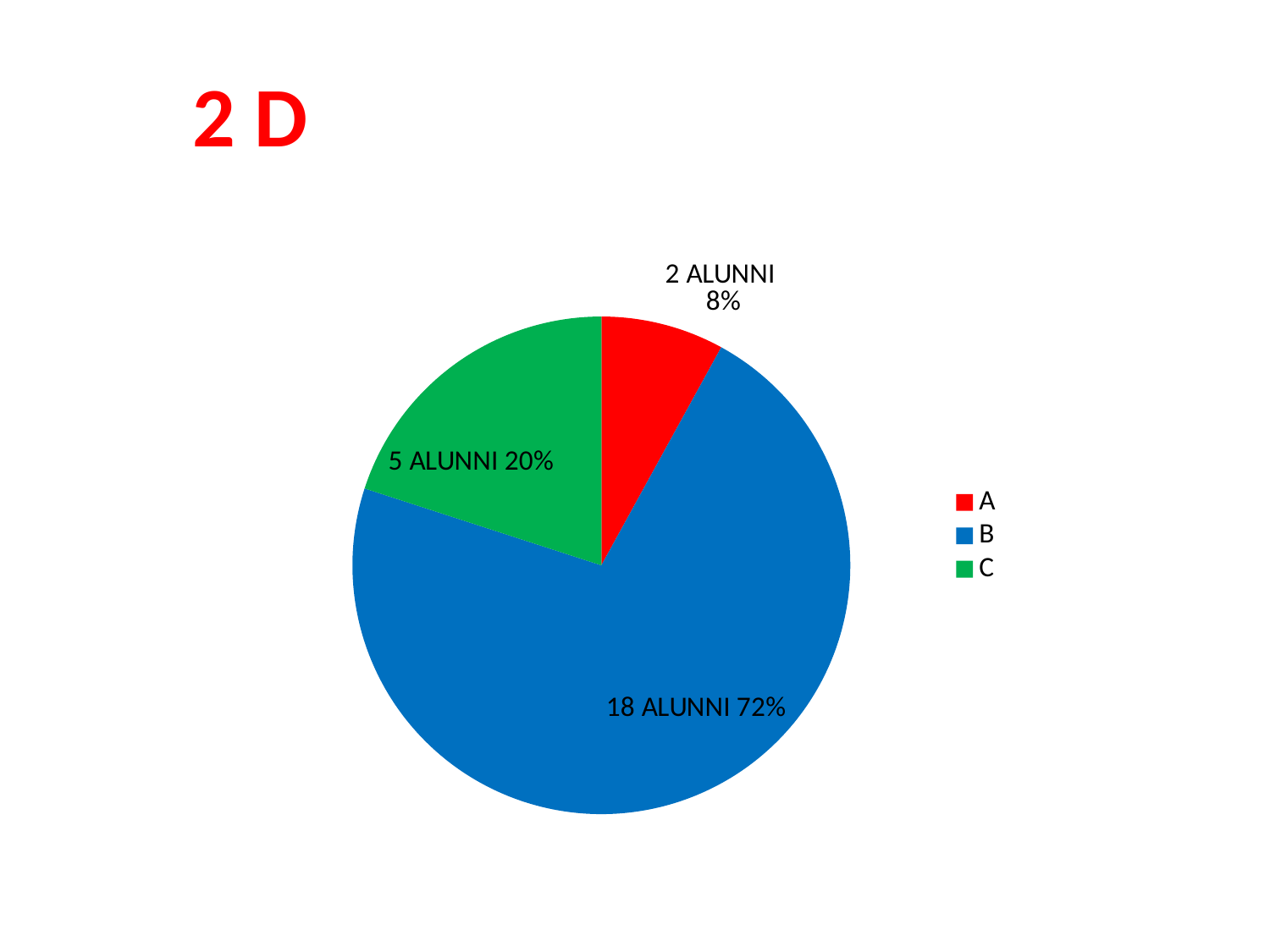

2 D

### Chart

| Category |  |
|---|---|
| A | 2.0 |
| B | 18.0 |
| C | 5.0 |